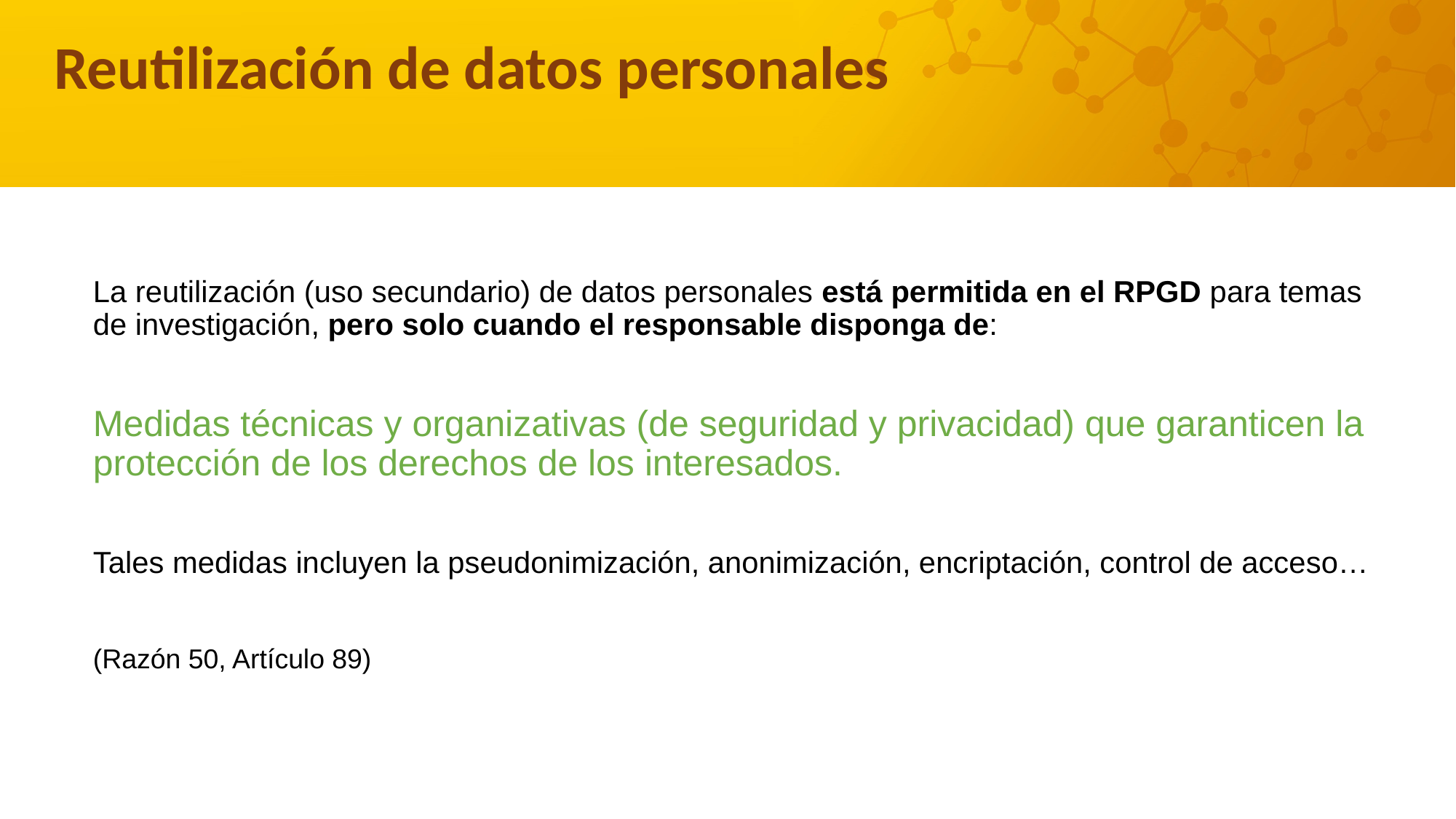

# Reutilización de datos personales
La reutilización (uso secundario) de datos personales está permitida en el RPGD para temas de investigación, pero solo cuando el responsable disponga de:

Medidas técnicas y organizativas (de seguridad y privacidad) que garanticen la protección de los derechos de los interesados.

Tales medidas incluyen la pseudonimización, anonimización, encriptación, control de acceso…
(Razón 50, Artículo 89)